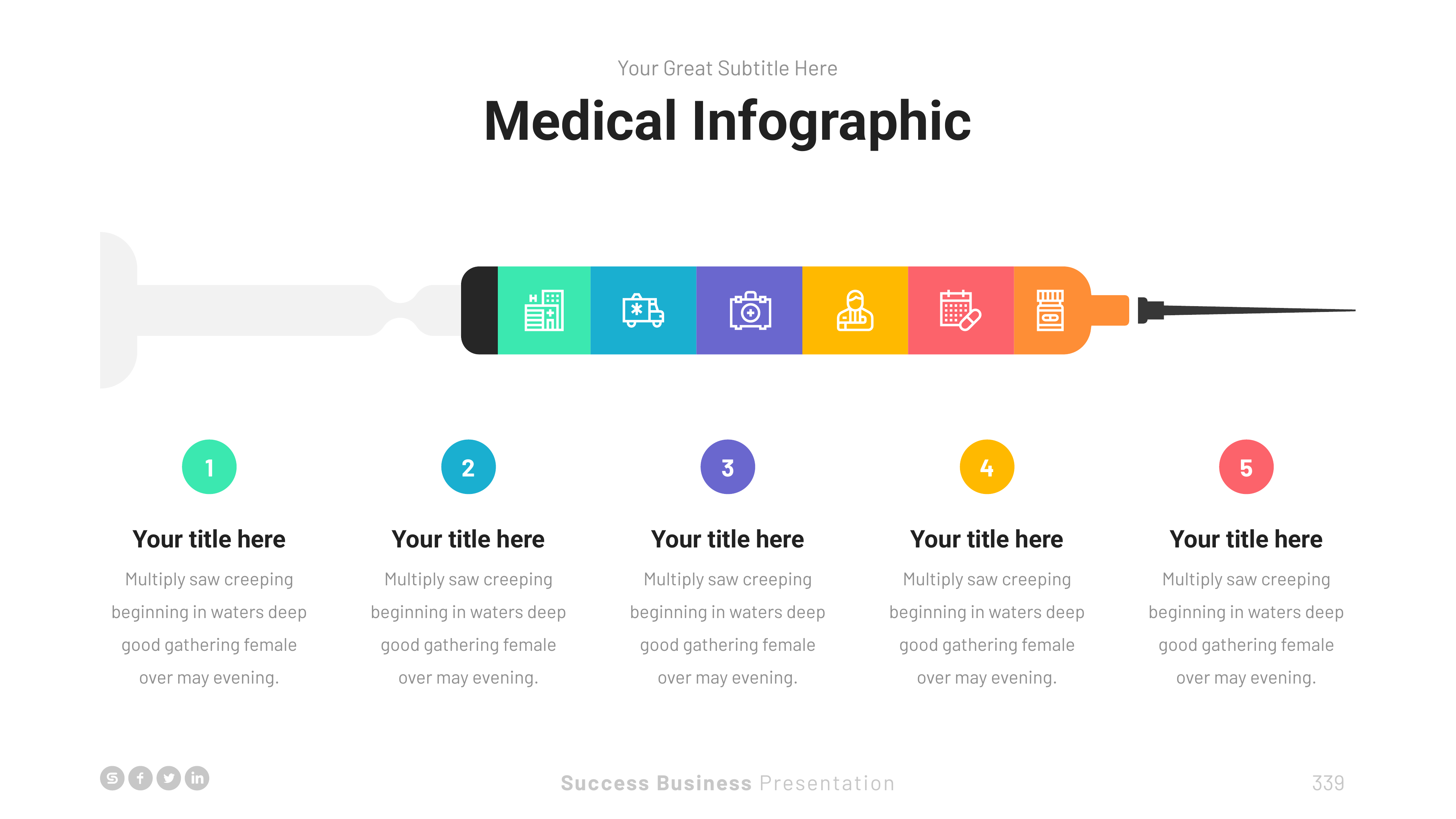

Your Great Subtitle Here
Medical Infographic

1
2
3
4
5
Your title here
Multiply saw creeping beginning in waters deep good gathering female over may evening.
Your title here
Multiply saw creeping beginning in waters deep good gathering female over may evening.
Your title here
Multiply saw creeping beginning in waters deep good gathering female over may evening.
Your title here
Multiply saw creeping beginning in waters deep good gathering female over may evening.
Your title here
Multiply saw creeping beginning in waters deep good gathering female over may evening.